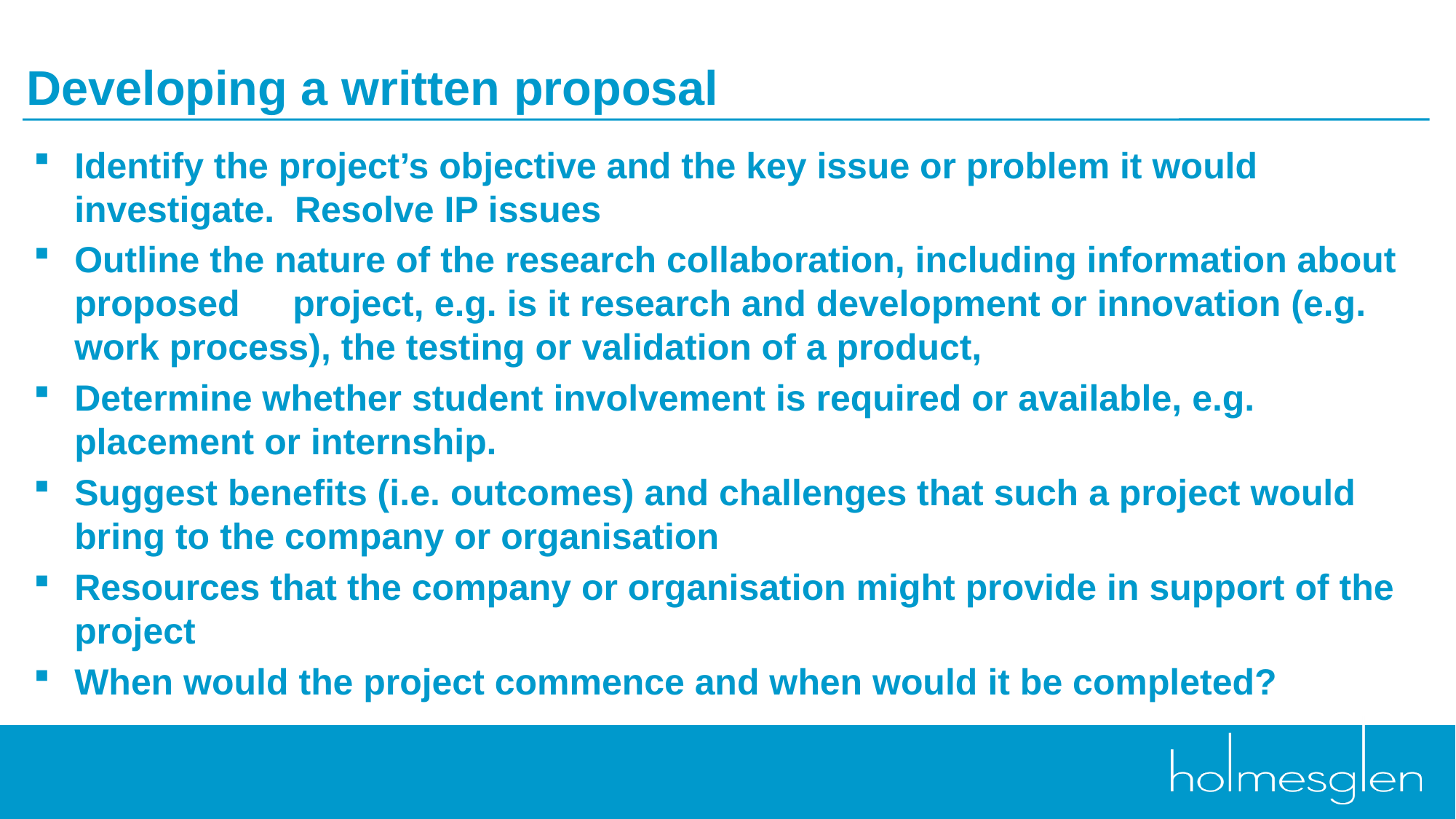

# Developing a written proposal
Identify the project’s objective and the key issue or problem it would investigate.  Resolve IP issues
Outline the nature of the research collaboration, including information about proposed 	project, e.g. is it research and development or innovation (e.g. work process), the testing or validation of a product,
Determine whether student involvement is required or available, e.g. placement or internship.
Suggest benefits (i.e. outcomes) and challenges that such a project would bring to the company or organisation
Resources that the company or organisation might provide in support of the project
When would the project commence and when would it be completed?